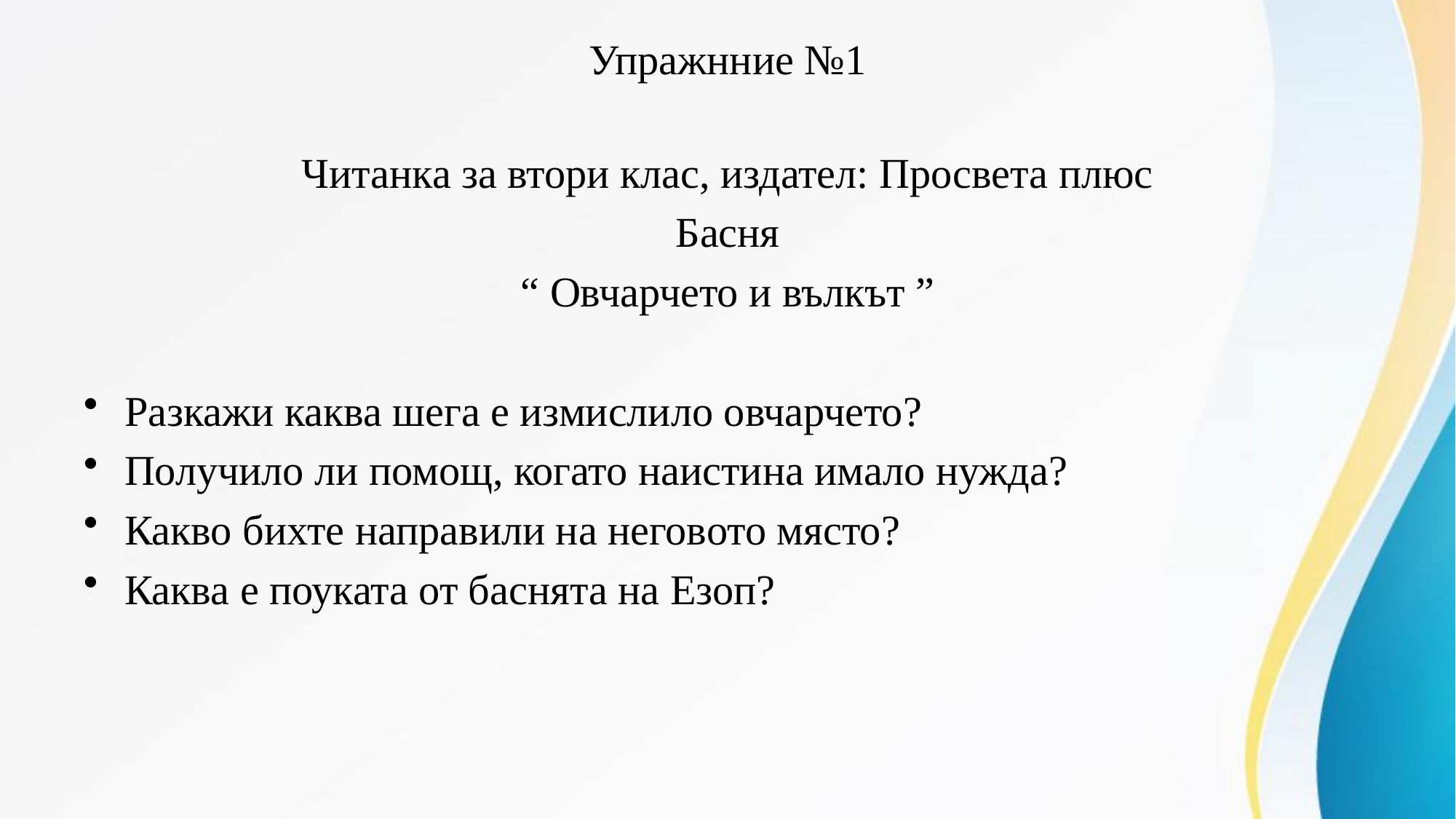

# Упражнние №1
Читанка за втори клас, издател: Просвета плюс
Басня
“ Овчарчето и вълкът ”

Разкажи каква шега е измислило овчарчето?
Получило ли помощ, когато наистина имало нужда?
Какво бихте направили на неговото място?
Каква е поуката от баснята на Езоп?